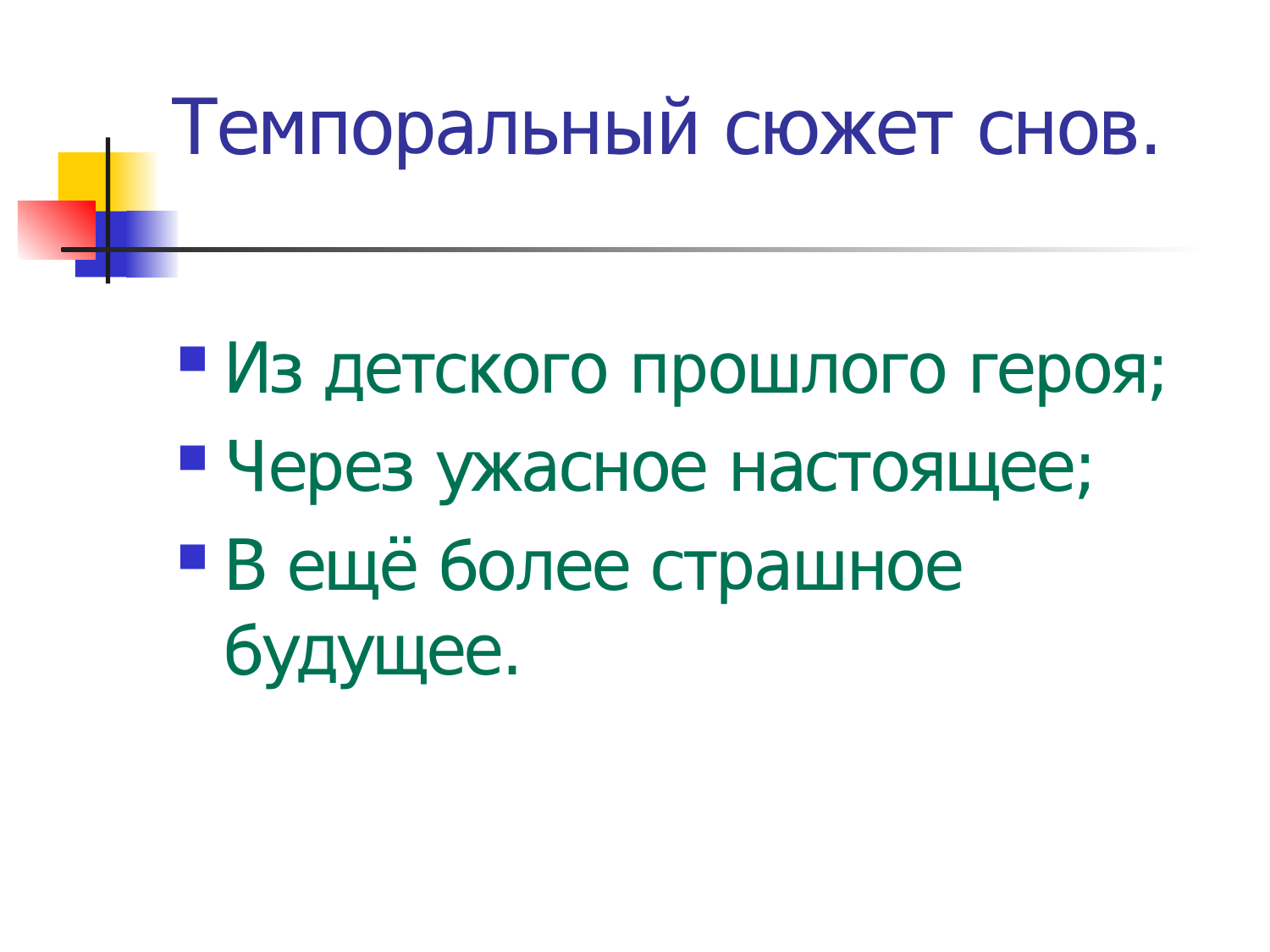

# Темпоральный сюжет снов.
Из детского прошлого героя;
Через ужасное настоящее;
В ещё более страшное будущее.